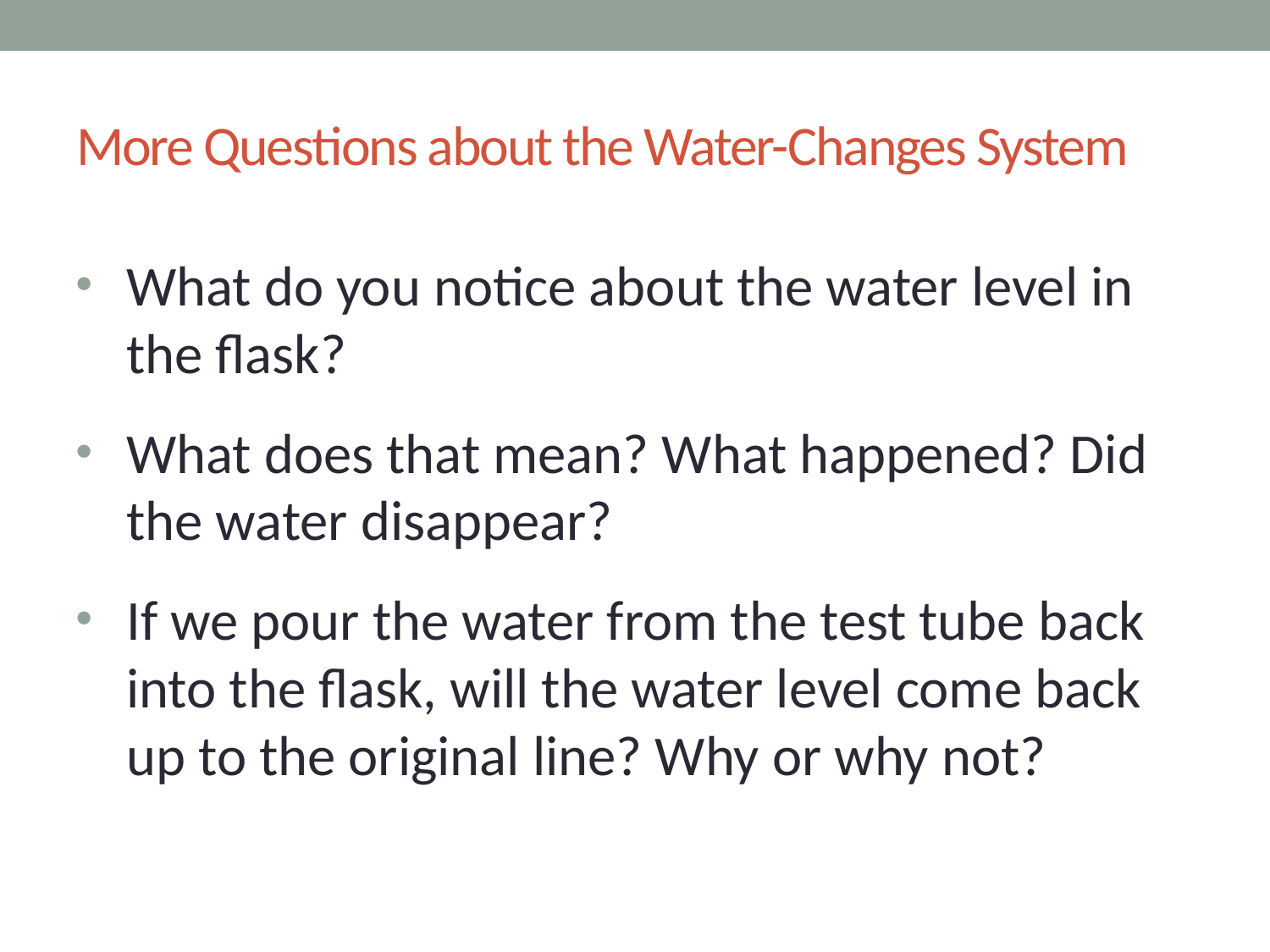

# More Questions about the Water-Changes System
What do you notice about the water level in the flask?
What does that mean? What happened? Did the water disappear?
If we pour the water from the test tube back into the flask, will the water level come back up to the original line? Why or why not?